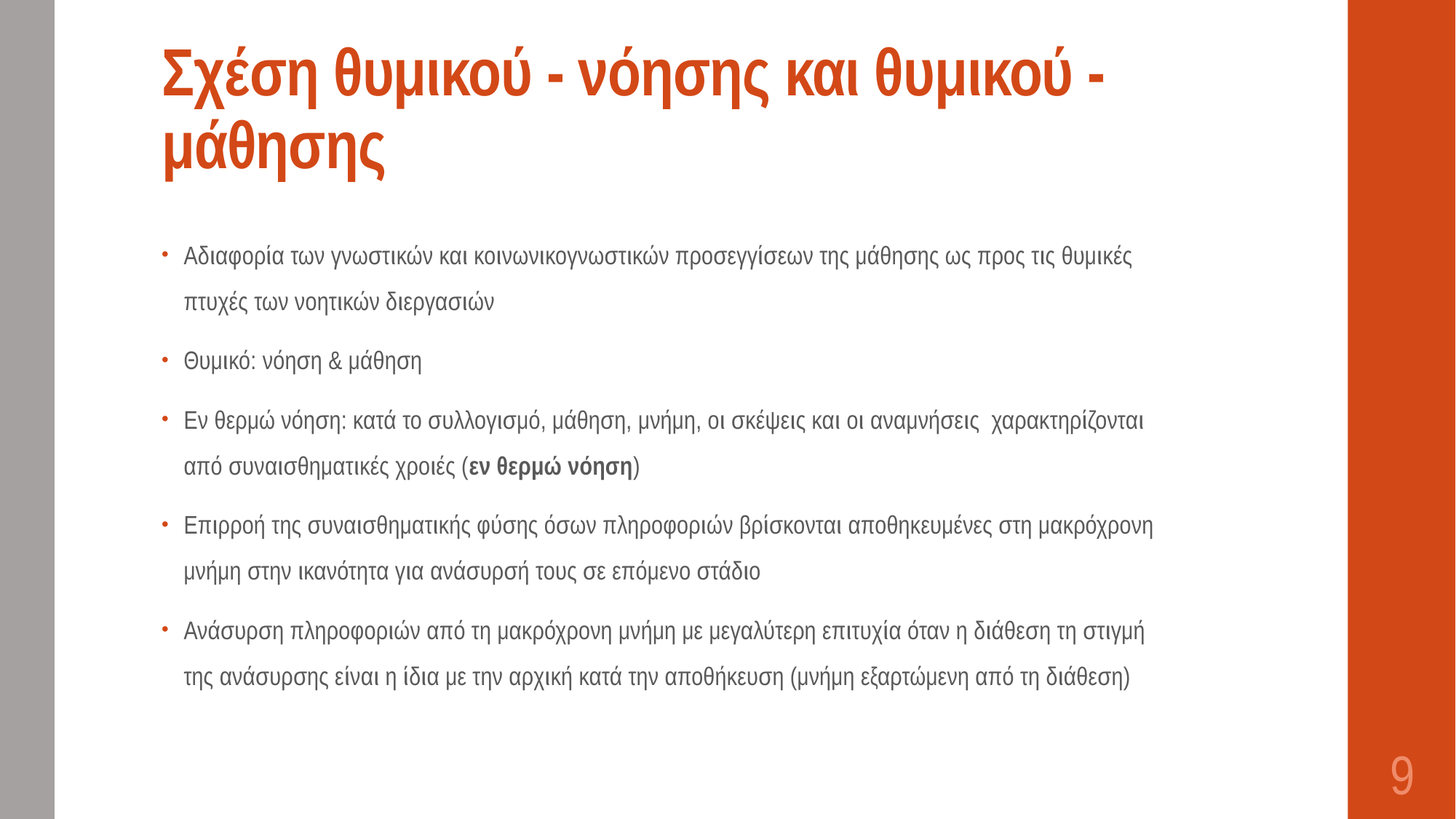

# Σχέση θυμικού - νόησης και θυμικού - μάθησης
Αδιαφορία των γνωστικών και κοινωνικογνωστικών προσεγγίσεων της μάθησης ως προς τις θυμικές πτυχές των νοητικών διεργασιών
Θυμικό: νόηση & μάθηση
Εν θερμώ νόηση: κατά το συλλογισμό, μάθηση, μνήμη, οι σκέψεις και οι αναμνήσεις  χαρακτηρίζονται από συναισθηματικές χροιές (εν θερμώ νόηση)
Επιρροή της συναισθηματικής φύσης όσων πληροφοριών βρίσκονται αποθηκευμένες στη μακρόχρονη μνήμη στην ικανότητα για ανάσυρσή τους σε επόμενο στάδιο
Ανάσυρση πληροφοριών από τη μακρόχρονη μνήμη με μεγαλύτερη επιτυχία όταν η διάθεση τη στιγμή της ανάσυρσης είναι η ίδια με την αρχική κατά την αποθήκευση (μνήμη εξαρτώμενη από τη διάθεση)
9